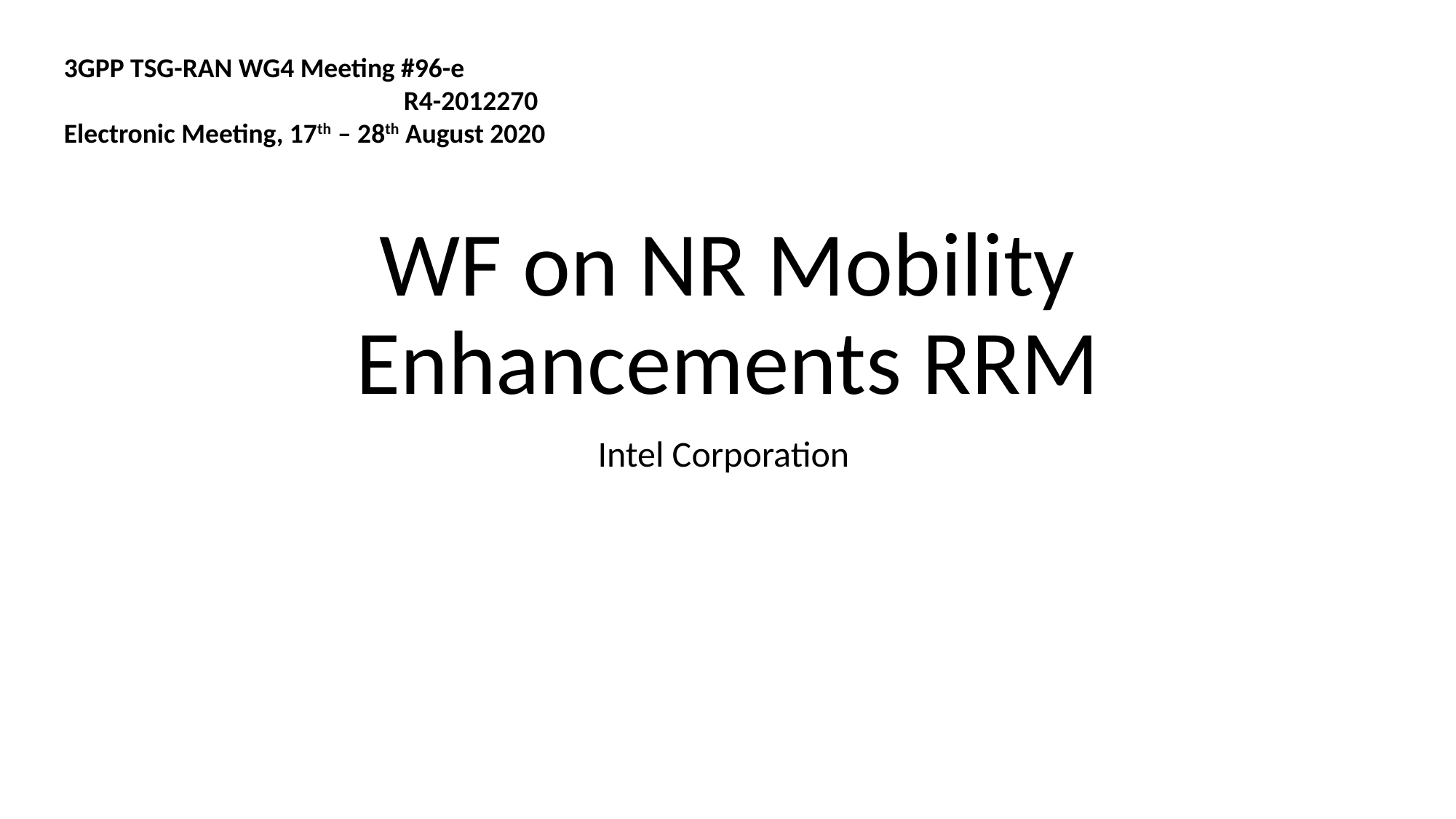

3GPP TSG-RAN WG4 Meeting #96-e                             	            		 							  R4-2012270
Electronic Meeting, 17th – 28th August 2020

# WF on NR Mobility Enhancements RRM
Intel Corporation